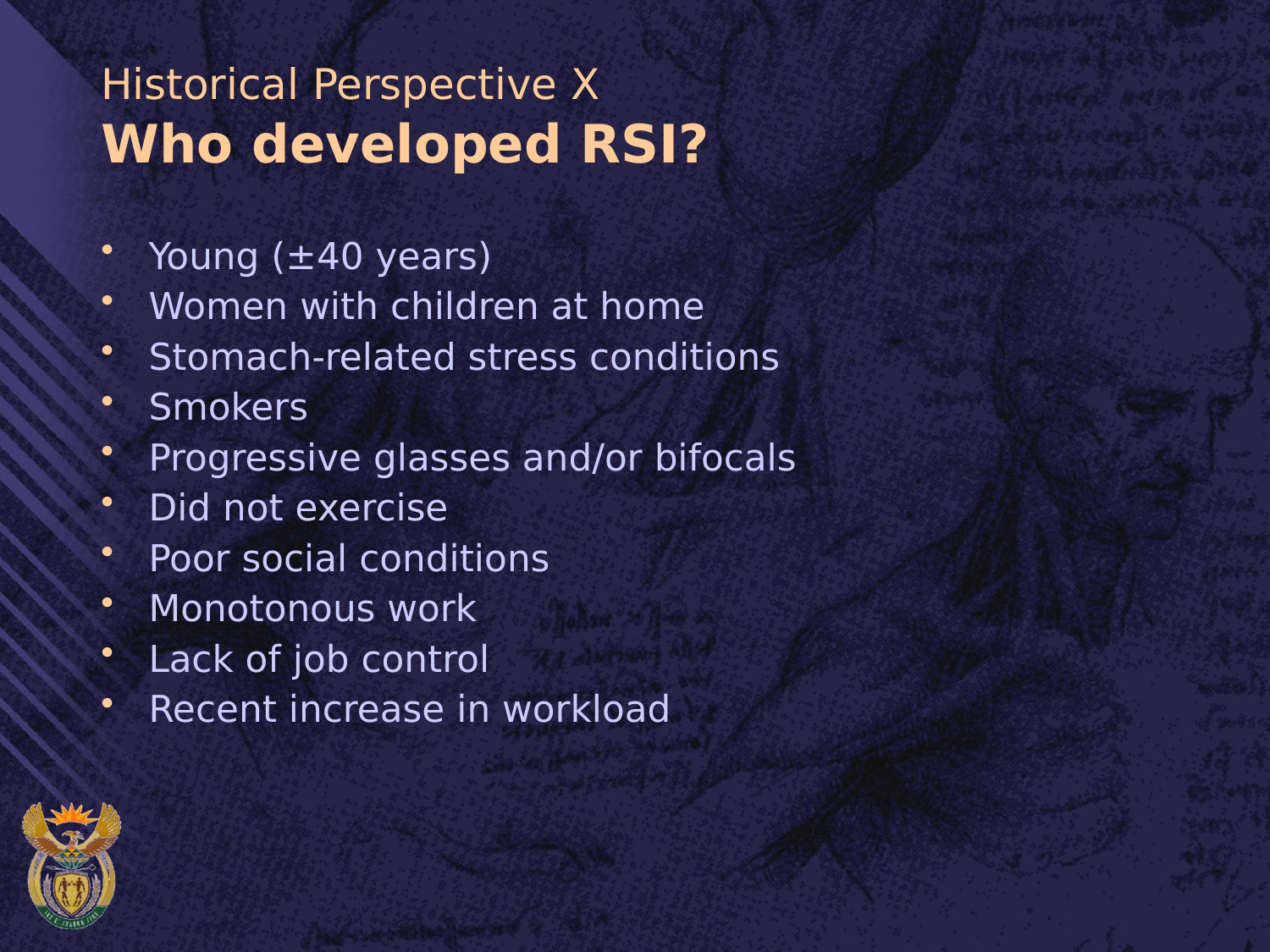

# Historical Perspective X Who developed RSI?
Young (±40 years)
Women with children at home
Stomach-related stress conditions
Smokers
Progressive glasses and/or bifocals
Did not exercise
Poor social conditions
Monotonous work
Lack of job control
Recent increase in workload